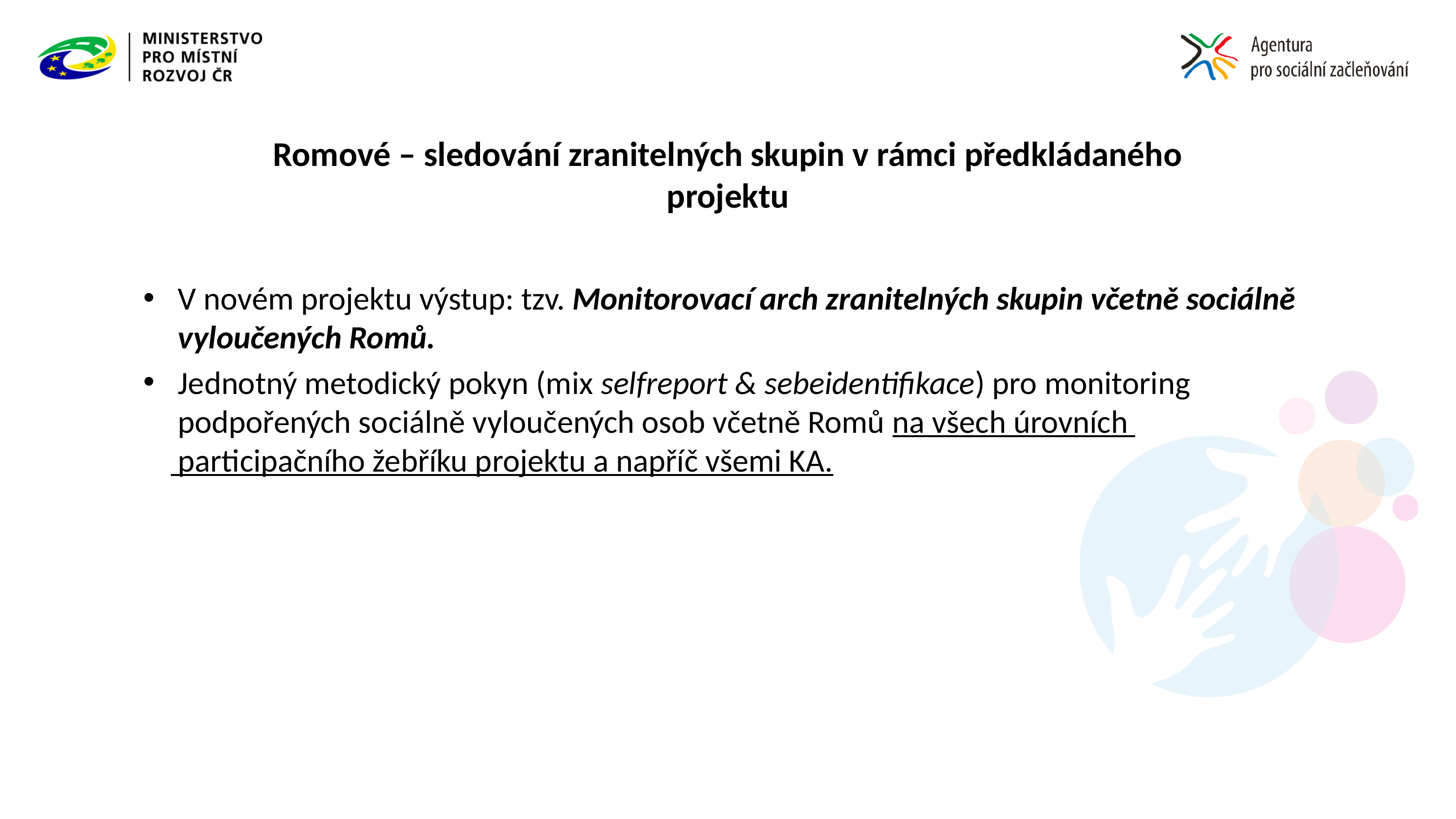

# Romové – sledování zranitelných skupin v rámci předkládaného projektu
 V novém projektu výstup: tzv. Monitorovací arch zranitelných skupin včetně sociálně
 vyloučených Romů.
 Jednotný metodický pokyn (mix selfreport & sebeidentifikace) pro monitoring
 podpořených sociálně vyloučených osob včetně Romů na všech úrovních
 participačního žebříku projektu a napříč všemi KA.